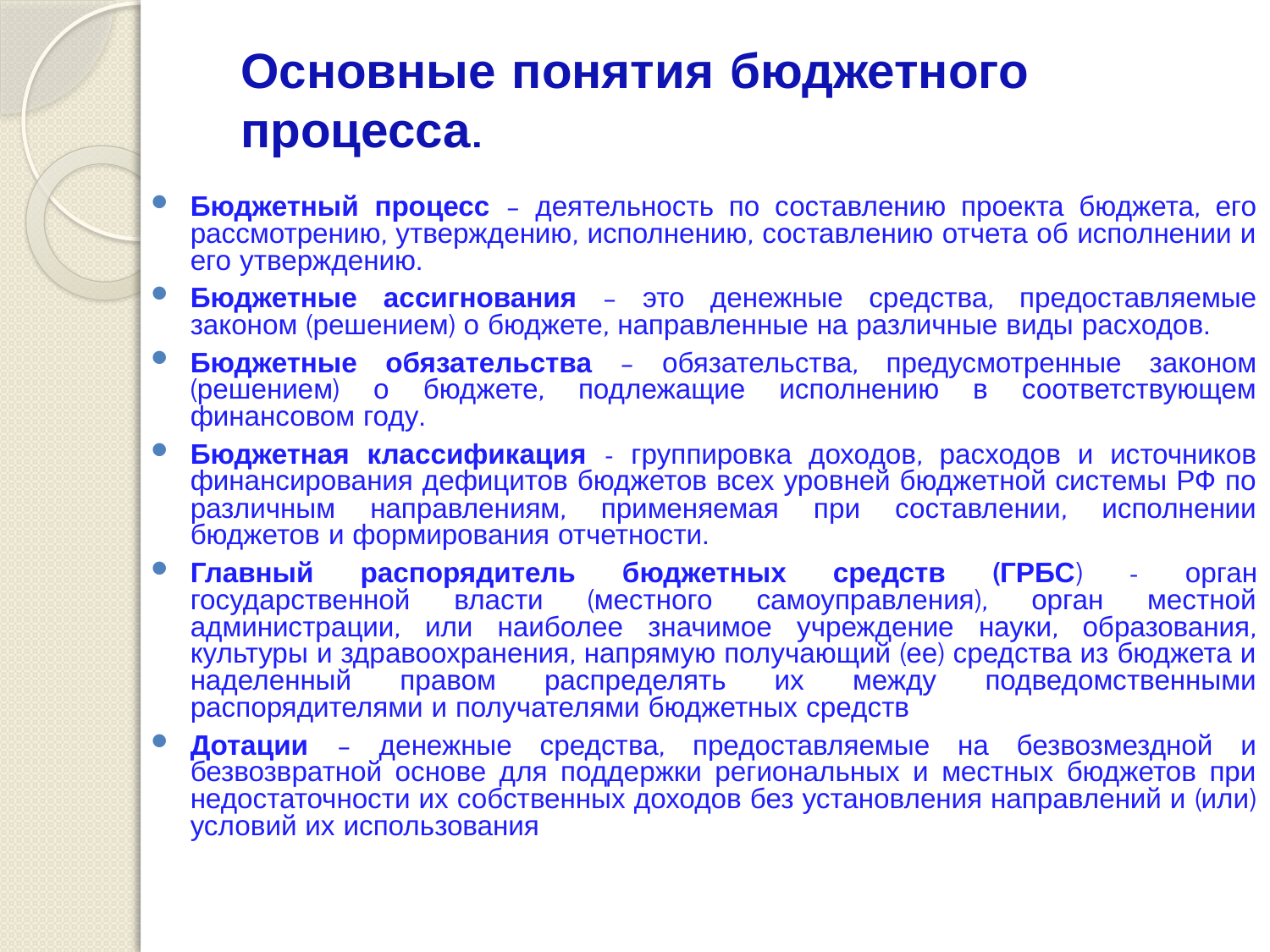

# Основные понятия бюджетного процесса.
Бюджетный процесс – деятельность по составлению проекта бюджета, его рассмотрению, утверждению, исполнению, составлению отчета об исполнении и его утверждению.
Бюджетные ассигнования – это денежные средства, предоставляемые законом (решением) о бюджете, направленные на различные виды расходов.
Бюджетные обязательства – обязательства, предусмотренные законом (решением) о бюджете, подлежащие исполнению в соответствующем финансовом году.
Бюджетная классификация - группировка доходов, расходов и источников финансирования дефицитов бюджетов всех уровней бюджетной системы РФ по различным направлениям, применяемая при составлении, исполнении бюджетов и формирования отчетности.
Главный распорядитель бюджетных средств (ГРБС) - орган государственной власти (местного самоуправления), орган местной администрации, или наиболее значимое учреждение науки, образования, культуры и здравоохранения, напрямую получающий (ее) средства из бюджета и наделенный правом распределять их между подведомственными распорядителями и получателями бюджетных средств
Дотации – денежные средства, предоставляемые на безвозмездной и безвозвратной основе для поддержки региональных и местных бюджетов при недостаточности их собственных доходов без установления направлений и (или) условий их использования